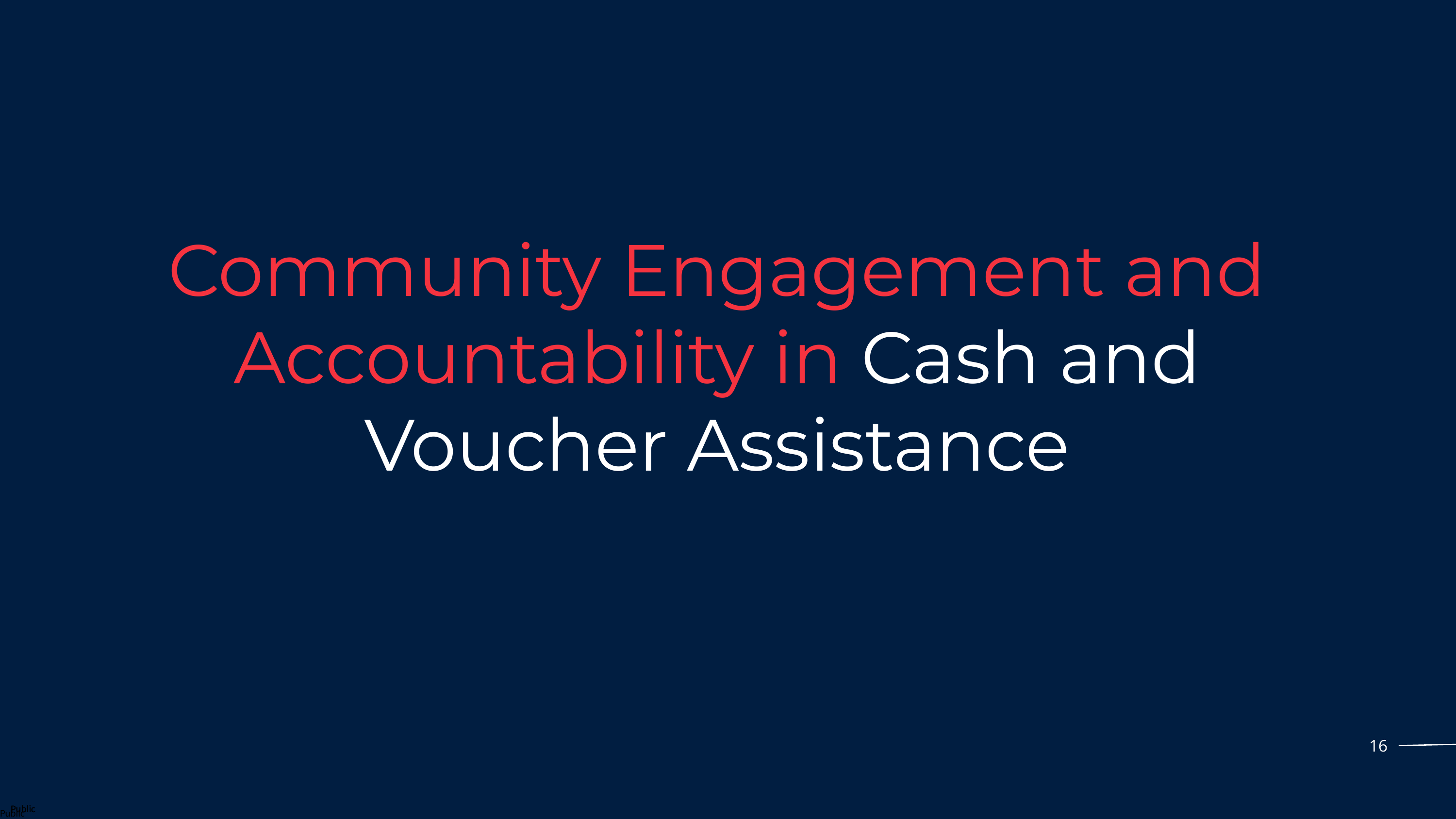

Community Engagement and Accountability in Cash and Voucher Assistance